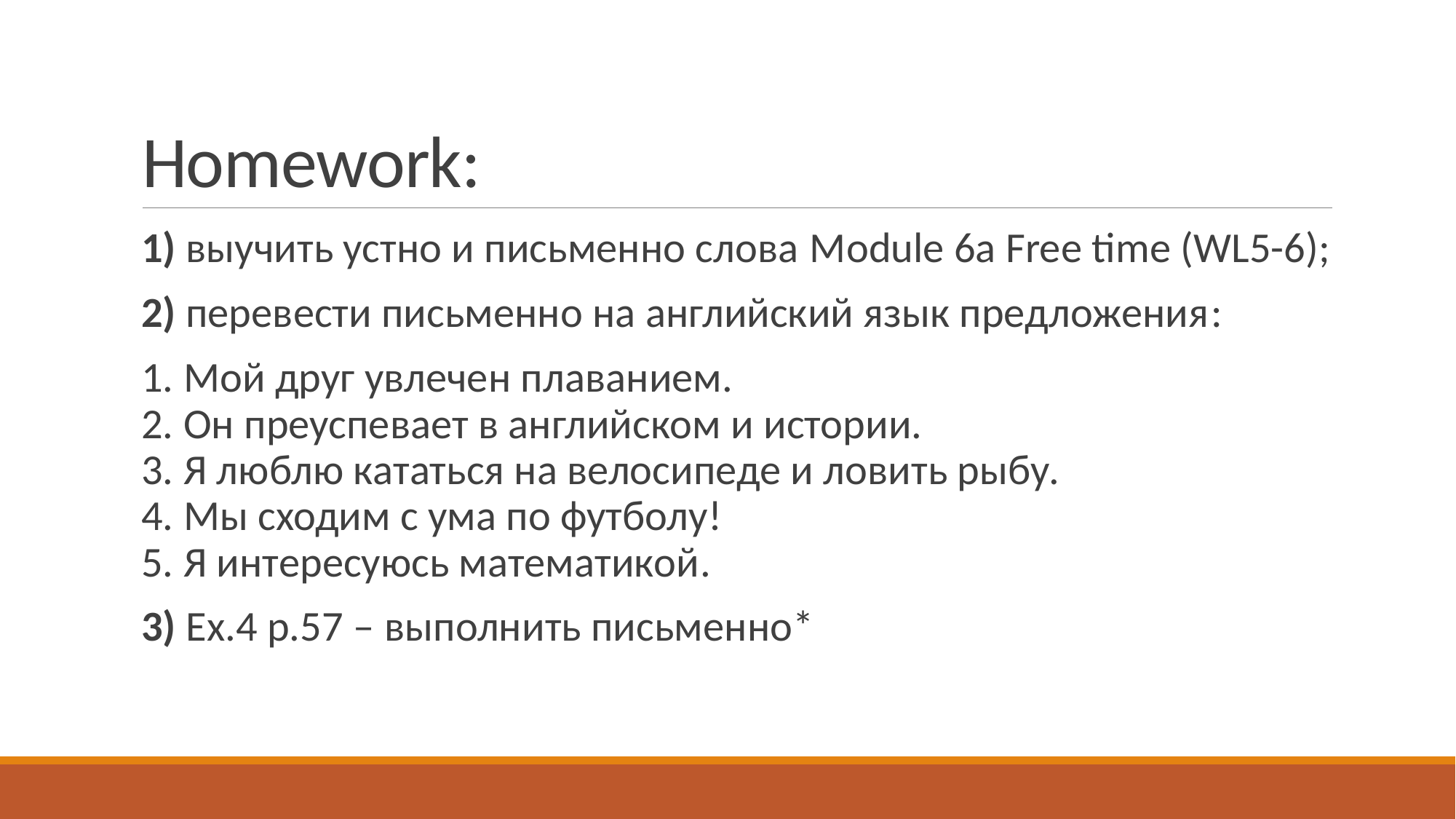

# Homework:
1) выучить устно и письменно слова Module 6a Free time (WL5-6);
2) перевести письменно на английский язык предложения:
1. Мой друг увлечен плаванием.
2. Он преуспевает в английском и истории.
3. Я люблю кататься на велосипеде и ловить рыбу.
4. Мы сходим с ума по футболу!
5. Я интересуюсь математикой.
3) Ex.4 p.57 – выполнить письменно*